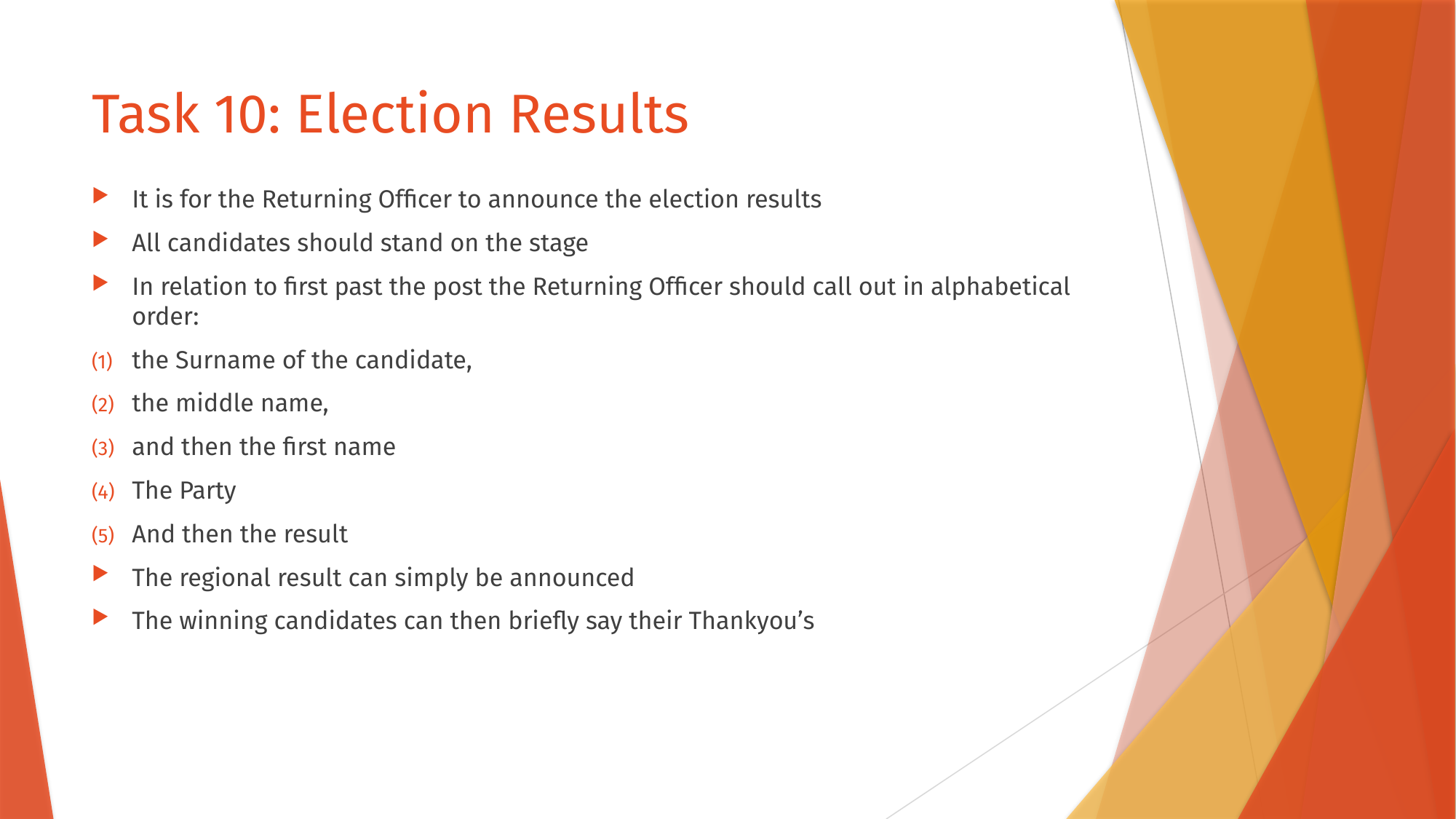

# Task 10: Election Results
It is for the Returning Officer to announce the election results
All candidates should stand on the stage
In relation to first past the post the Returning Officer should call out in alphabetical order:
the Surname of the candidate,
the middle name,
and then the first name
The Party
And then the result
The regional result can simply be announced
The winning candidates can then briefly say their Thankyou’s